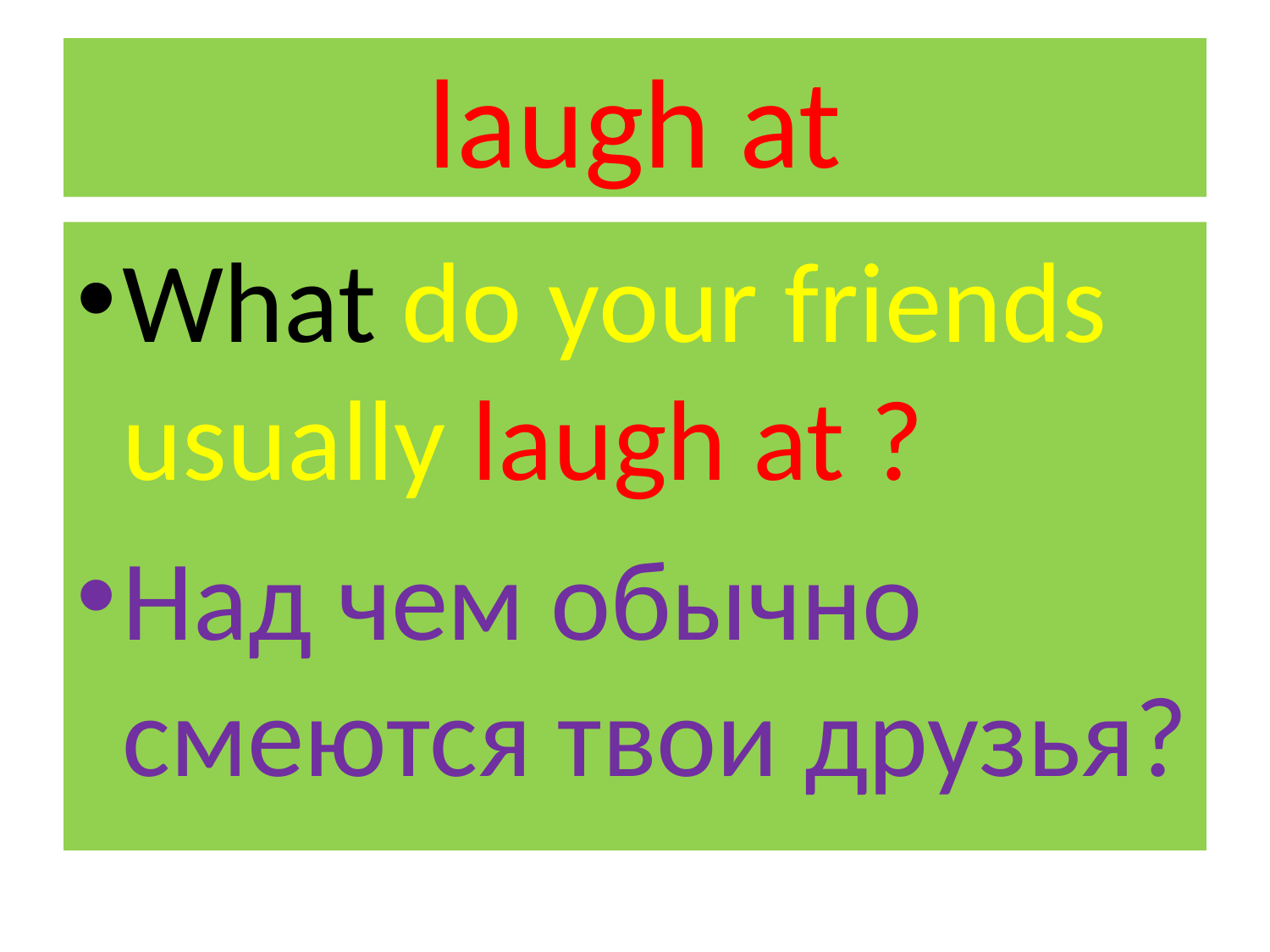

# laugh at
What do your friends usually laugh at ?
Над чем обычно смеются твои друзья?